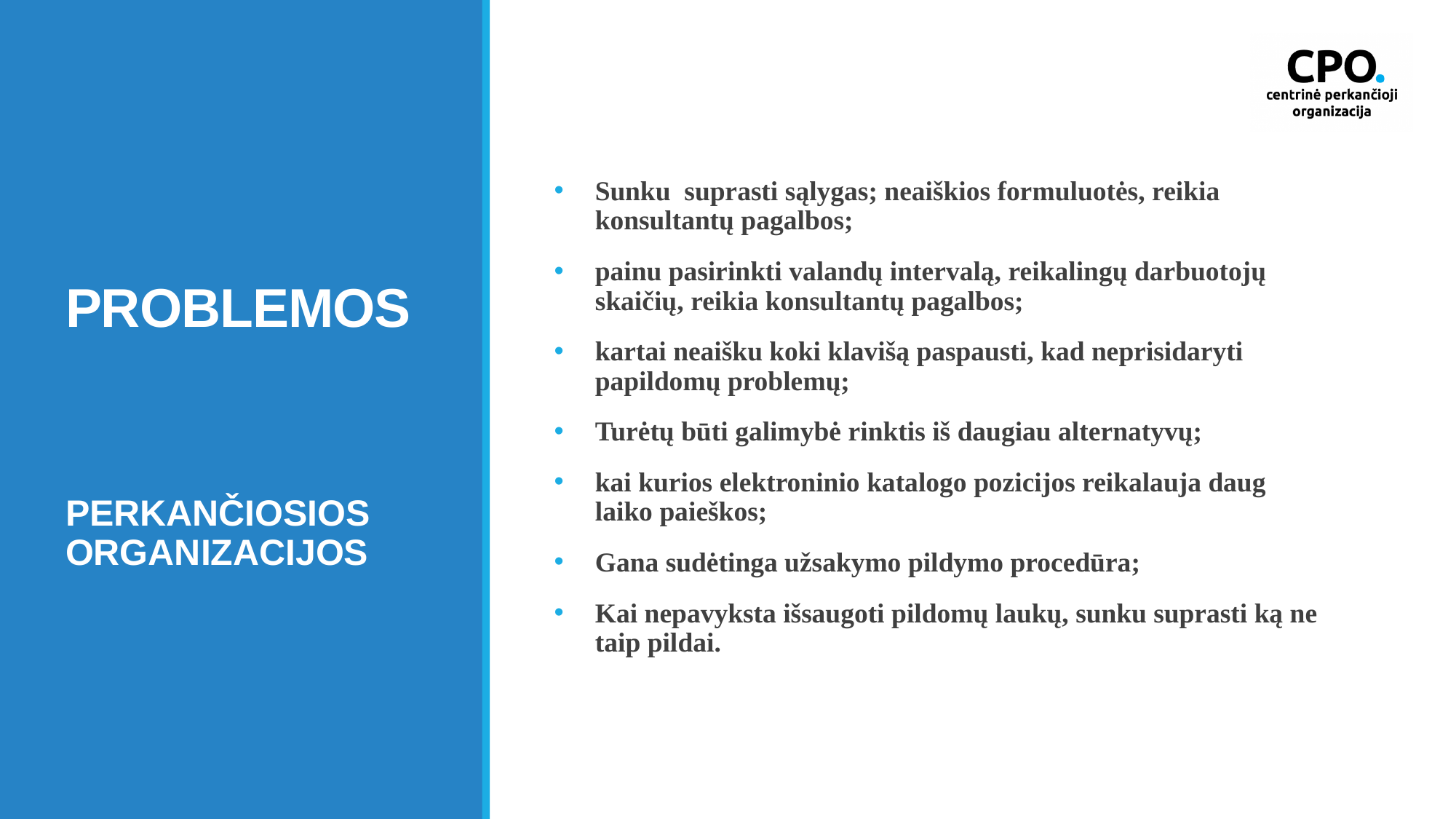

# PROBLEMOS

Sunku  suprasti sąlygas; neaiškios formuluotės, reikia  konsultantų pagalbos;
painu pasirinkti valandų intervalą, reikalingų darbuotojų skaičių, reikia konsultantų pagalbos;
kartai neaišku koki klavišą paspausti, kad neprisidaryti papildomų problemų;
Turėtų būti galimybė rinktis iš daugiau alternatyvų;
kai kurios elektroninio katalogo pozicijos reikalauja daug laiko paieškos;
Gana sudėtinga užsakymo pildymo procedūra;
Kai nepavyksta išsaugoti pildomų laukų, sunku suprasti ką ne taip pildai.

PERKANČIOSIOS   ORGANIZACIJOS